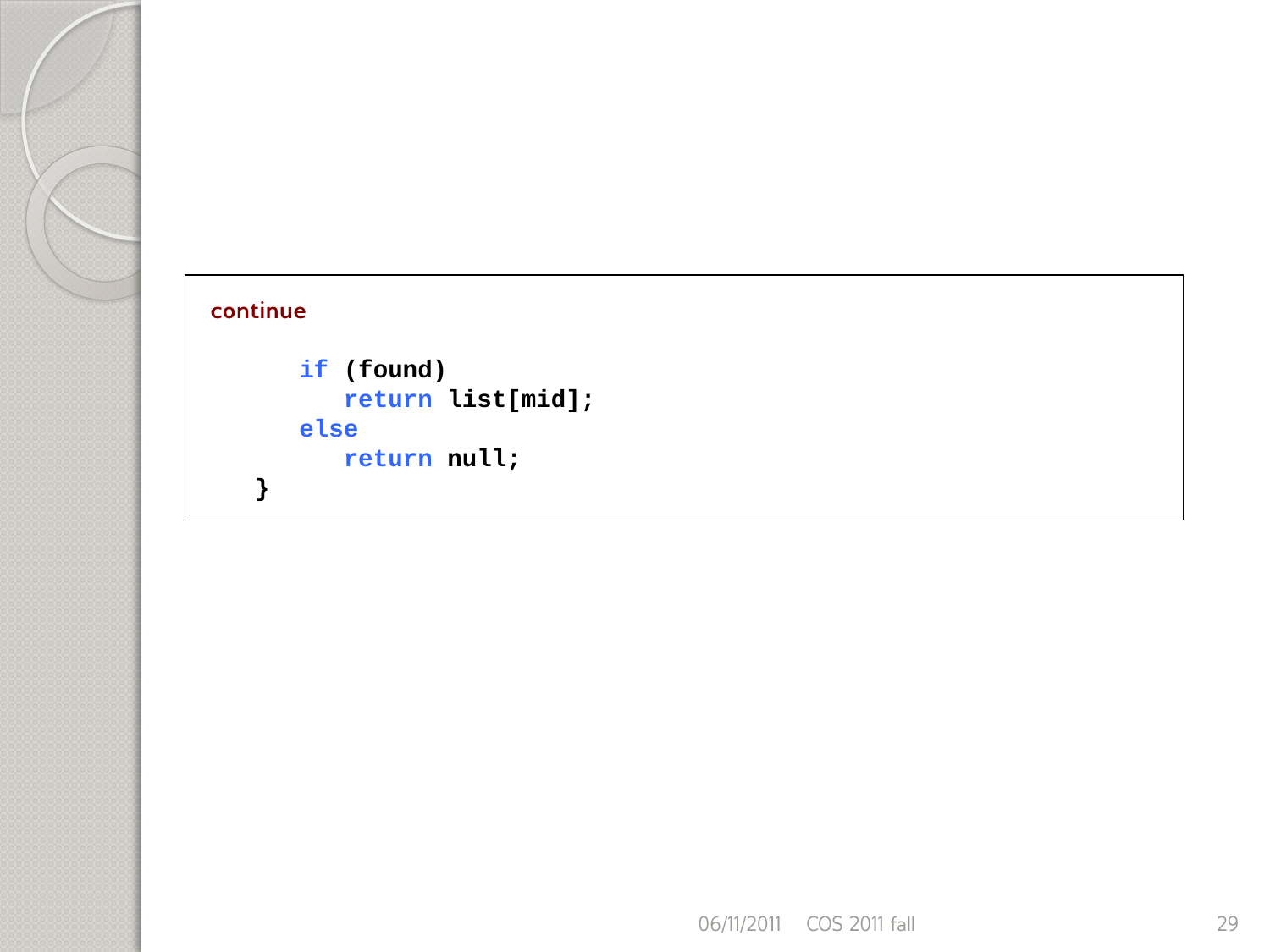

continue

      if (found)
         return list[mid];
      else
         return null;
   }
06/11/2011
COS 2011 fall
29